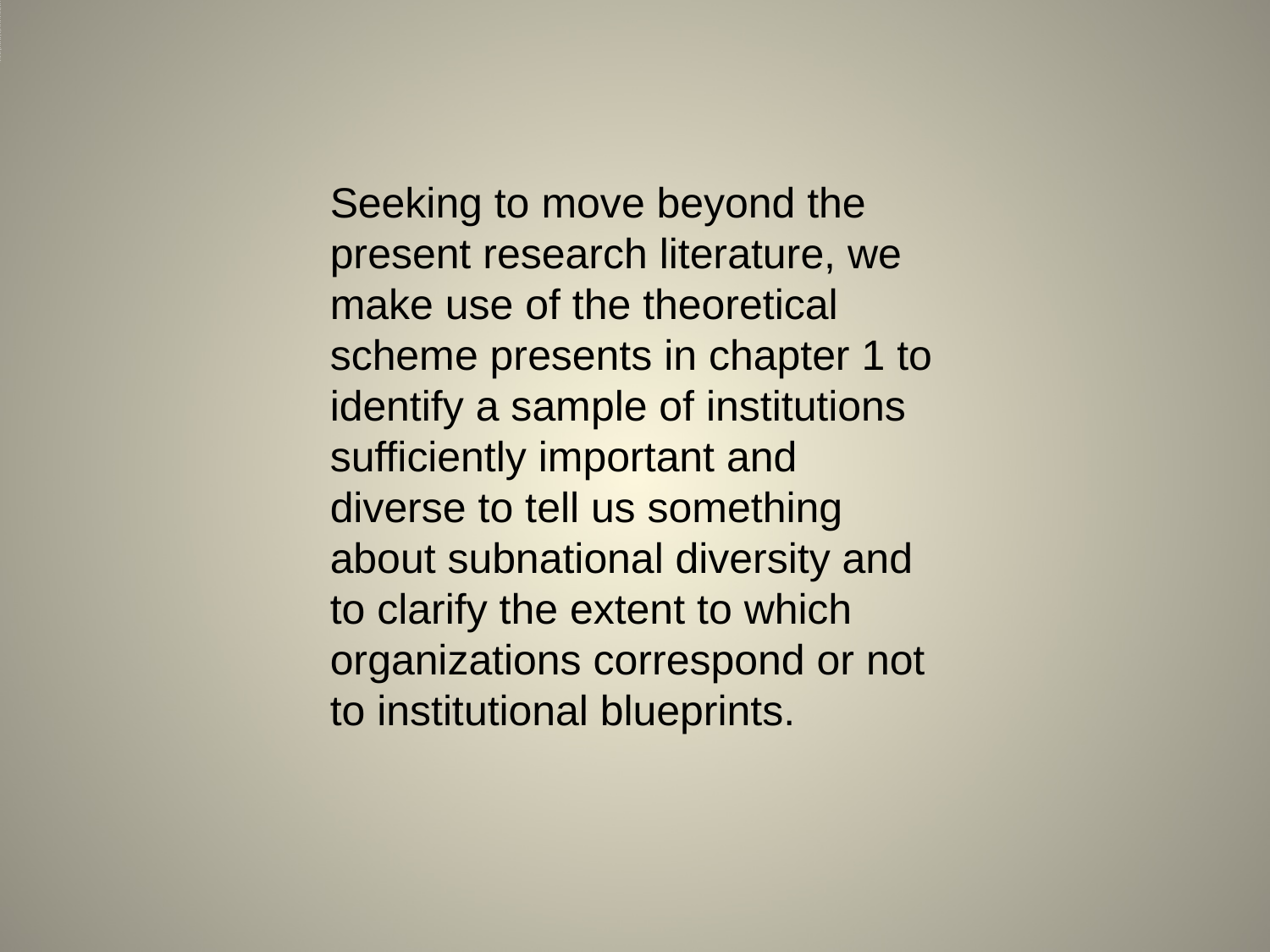

# Seeking to move beyond the present research literature, we make use of the th...
Seeking to move beyond the present research literature, we make use of the theoretical scheme presents in chapter 1 to identify a sample of institutions sufficiently important and diverse to tell us something about subnational diversity and to clarify the extent to which organizations correspond or not to institutional blueprints.